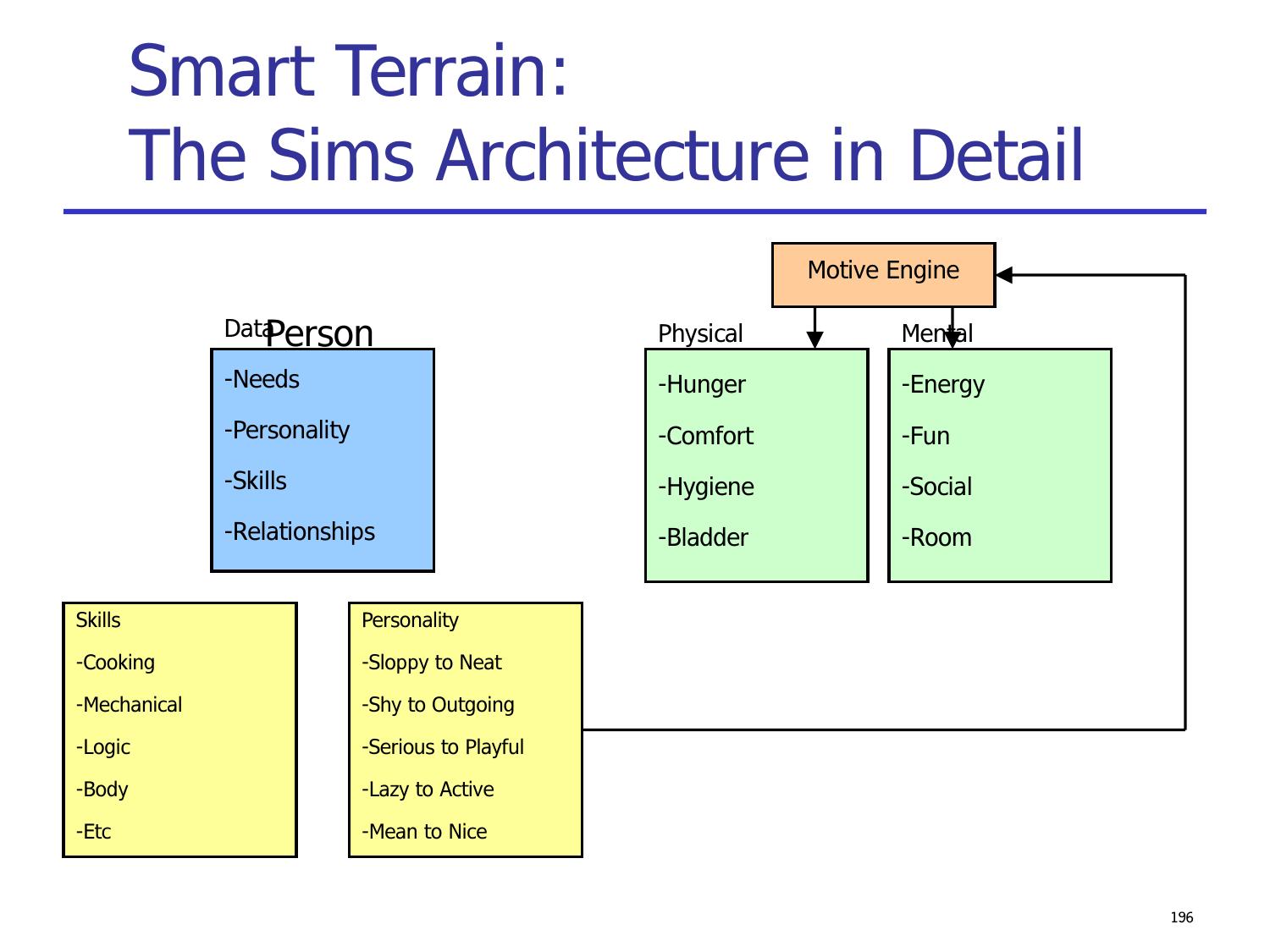

# Smart Terrain: The Sims Architecture in Detail
Motive Engine

Person

Data
-Needs
-Personality
-Skills
-Relationships

Physical
-Hunger
-Comfort
-Hygiene
-Bladder

Mental
-Energy
-Fun
-Social
-Room

Skills
-Cooking
-Mechanical
-Logic
-Body
-Etc
Personality
-Sloppy to Neat
-Shy to Outgoing
-Serious to Playful
-Lazy to Active
-Mean to Nice

196